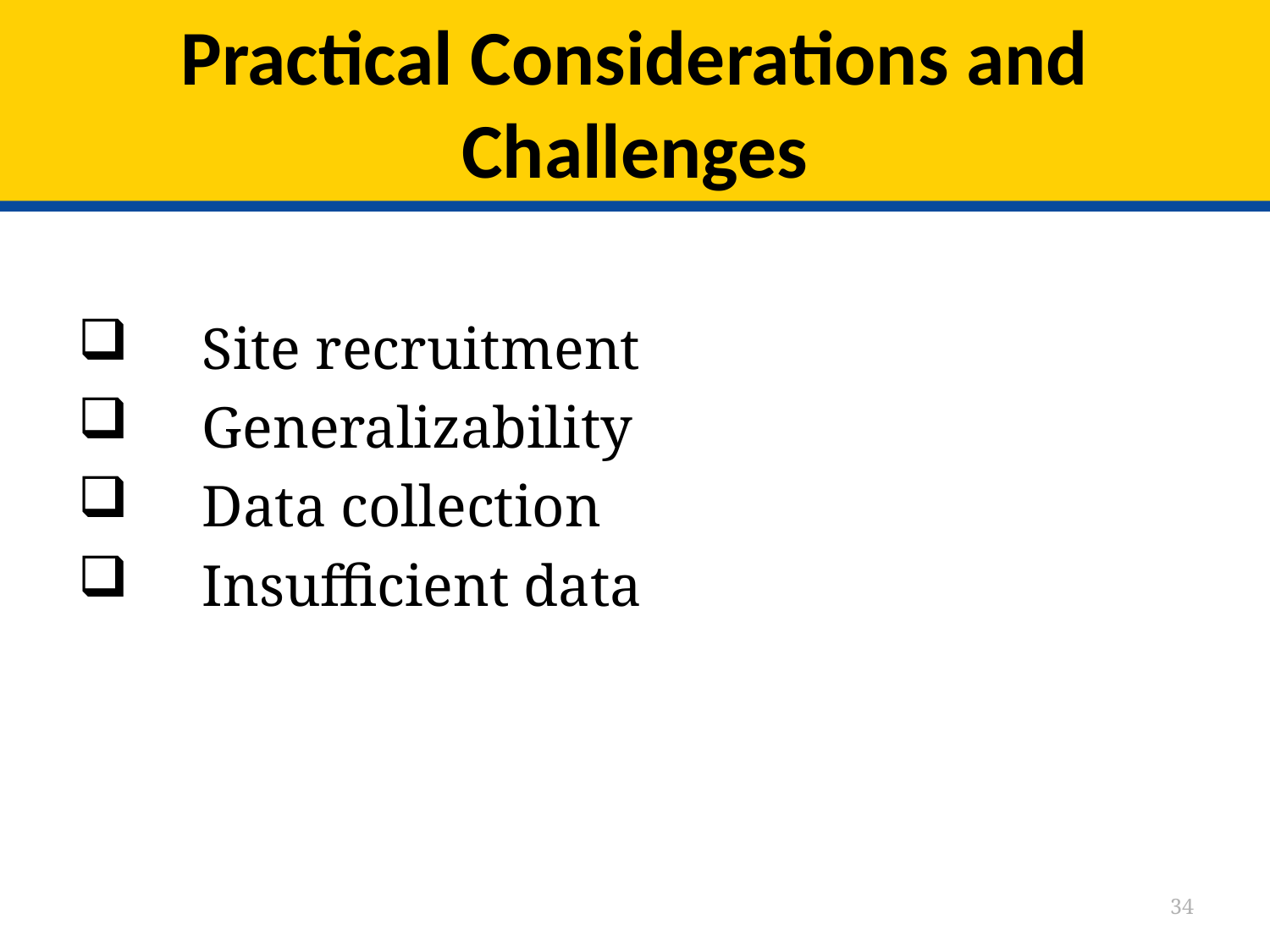

# Practical Considerations and Challenges
     Site recruitment
     Generalizability
     Data collection
     Insufficient data
34